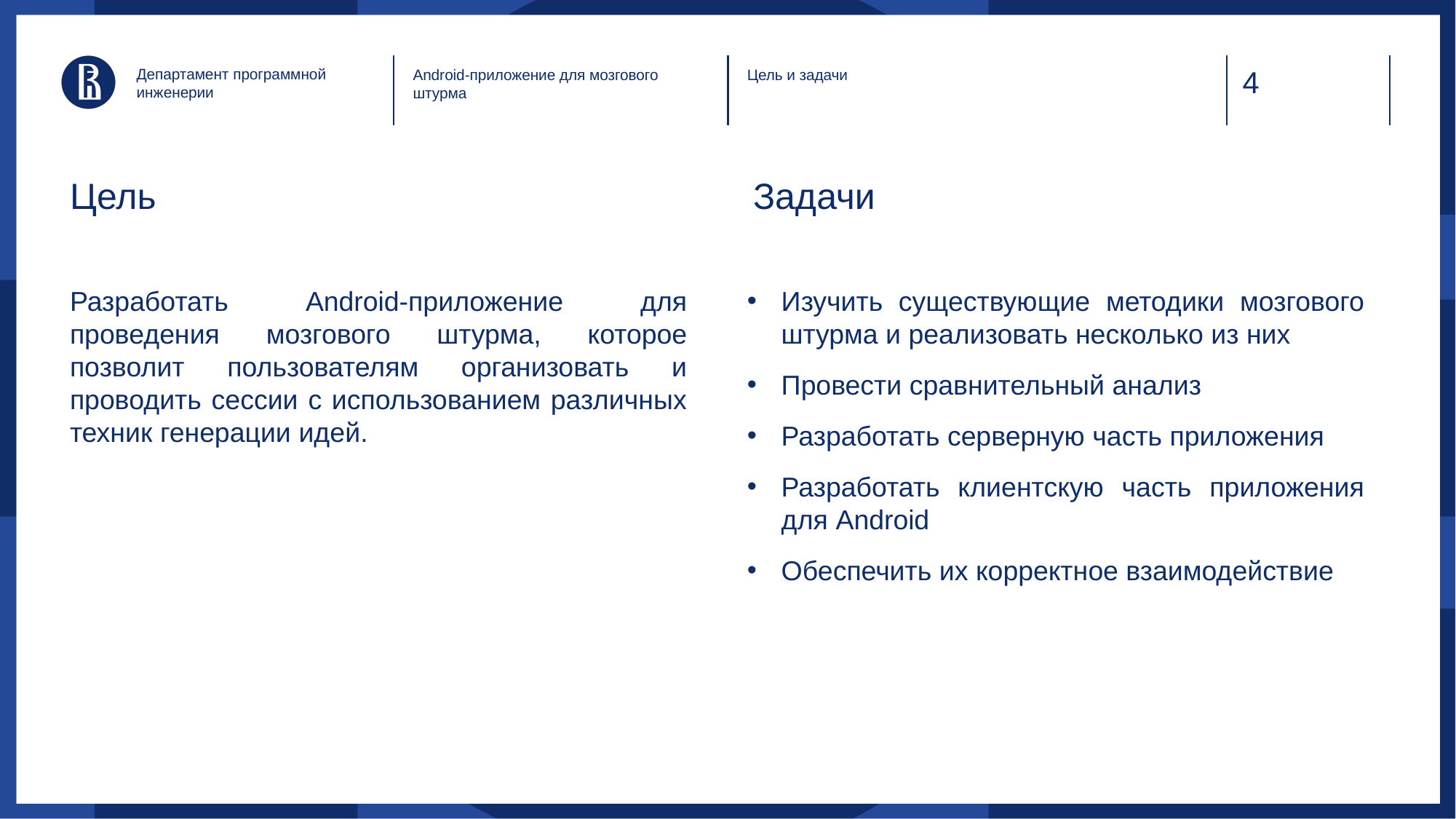

Департамент программной инженерии
Android-приложение для мозгового штурма

Цель и задачи

# Цель
Задачи
Разработать Android-приложение для проведения мозгового штурма, которое позволит пользователям организовать и проводить сессии с использованием различных техник генерации идей.

Изучить существующие методики мозгового штурма и реализовать несколько из них
Провести сравнительный анализ
Разработать серверную часть приложения
Разработать клиентскую часть приложения для Android
Обеспечить их корректное взаимодействие